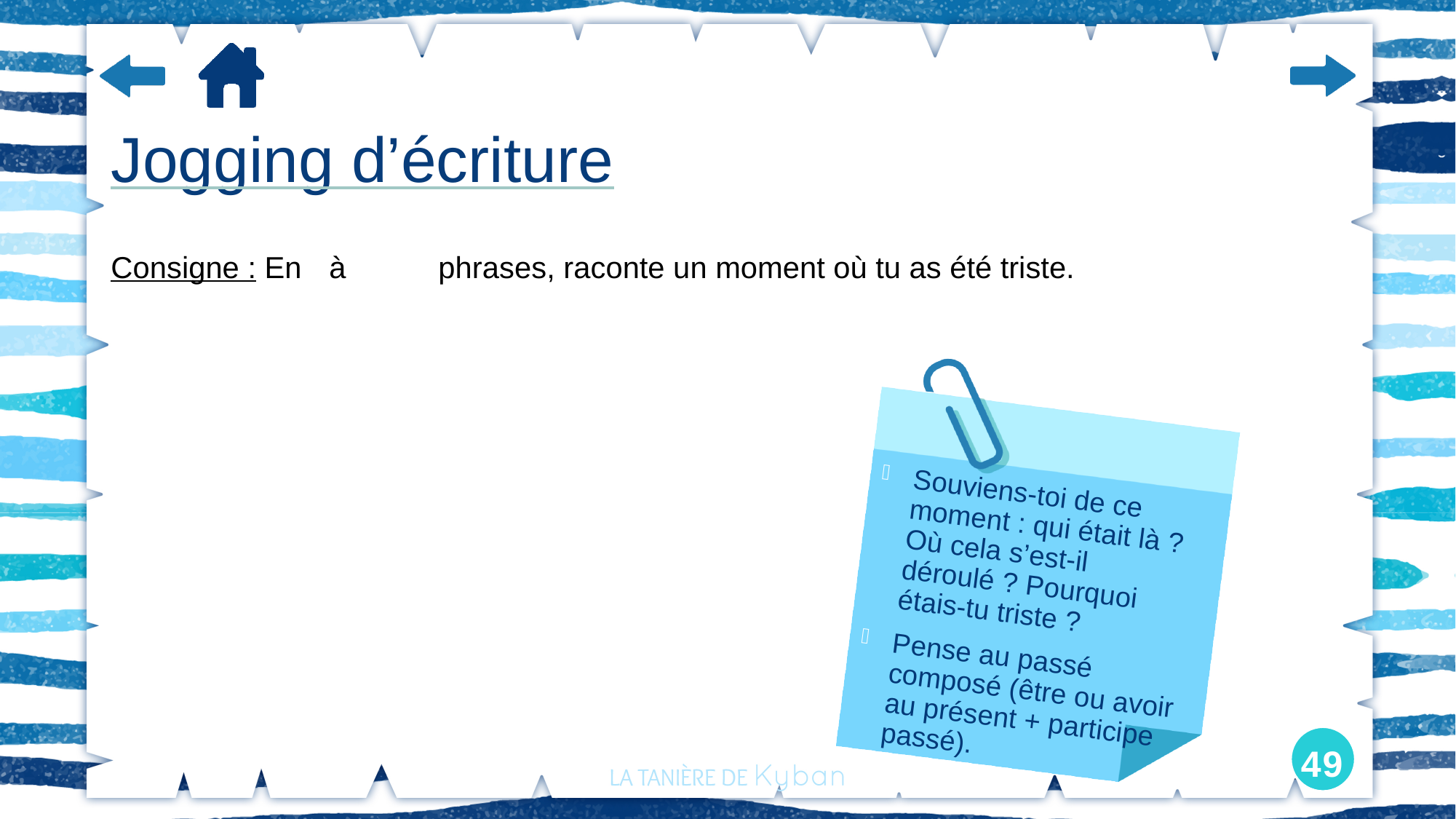

# Jogging d’écriture
Consigne : En	à	phrases, raconte un moment où tu as été triste.
Souviens-toi de ce moment : qui était là ? Où cela s’est-il déroulé ? Pourquoi étais-tu triste ?
Pense au passé composé (être ou avoir au présent + participe passé).
49